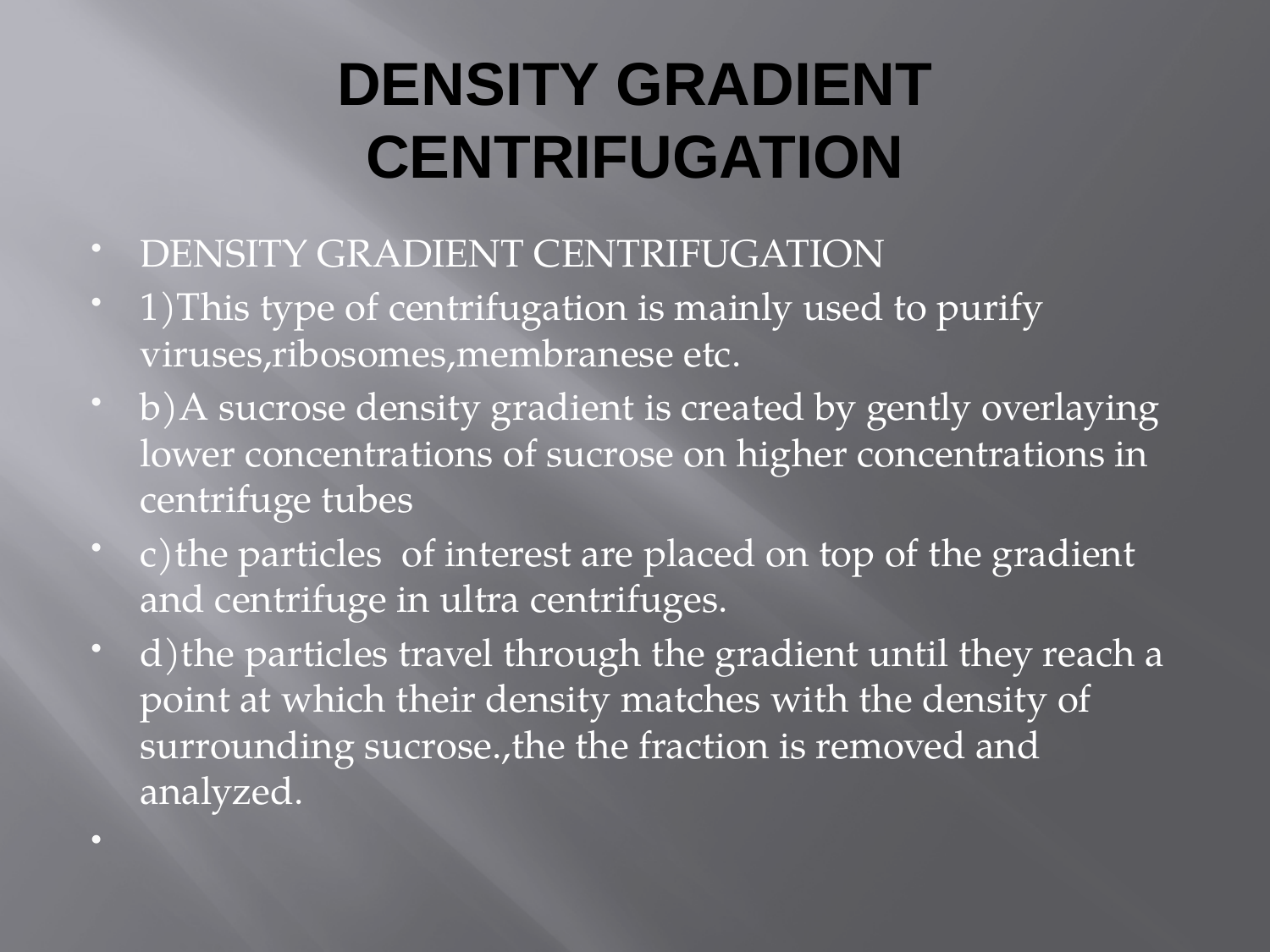

# DENSITY GRADIENT CENTRIFUGATION
DENSITY GRADIENT CENTRIFUGATION
1)This type of centrifugation is mainly used to purify viruses,ribosomes,membranese etc.
b)A sucrose density gradient is created by gently overlaying lower concentrations of sucrose on higher concentrations in centrifuge tubes
c)the particles  of interest are placed on top of the gradient and centrifuge in ultra centrifuges.
d)the particles travel through the gradient until they reach a point at which their density matches with the density of surrounding sucrose.,the the fraction is removed and analyzed.